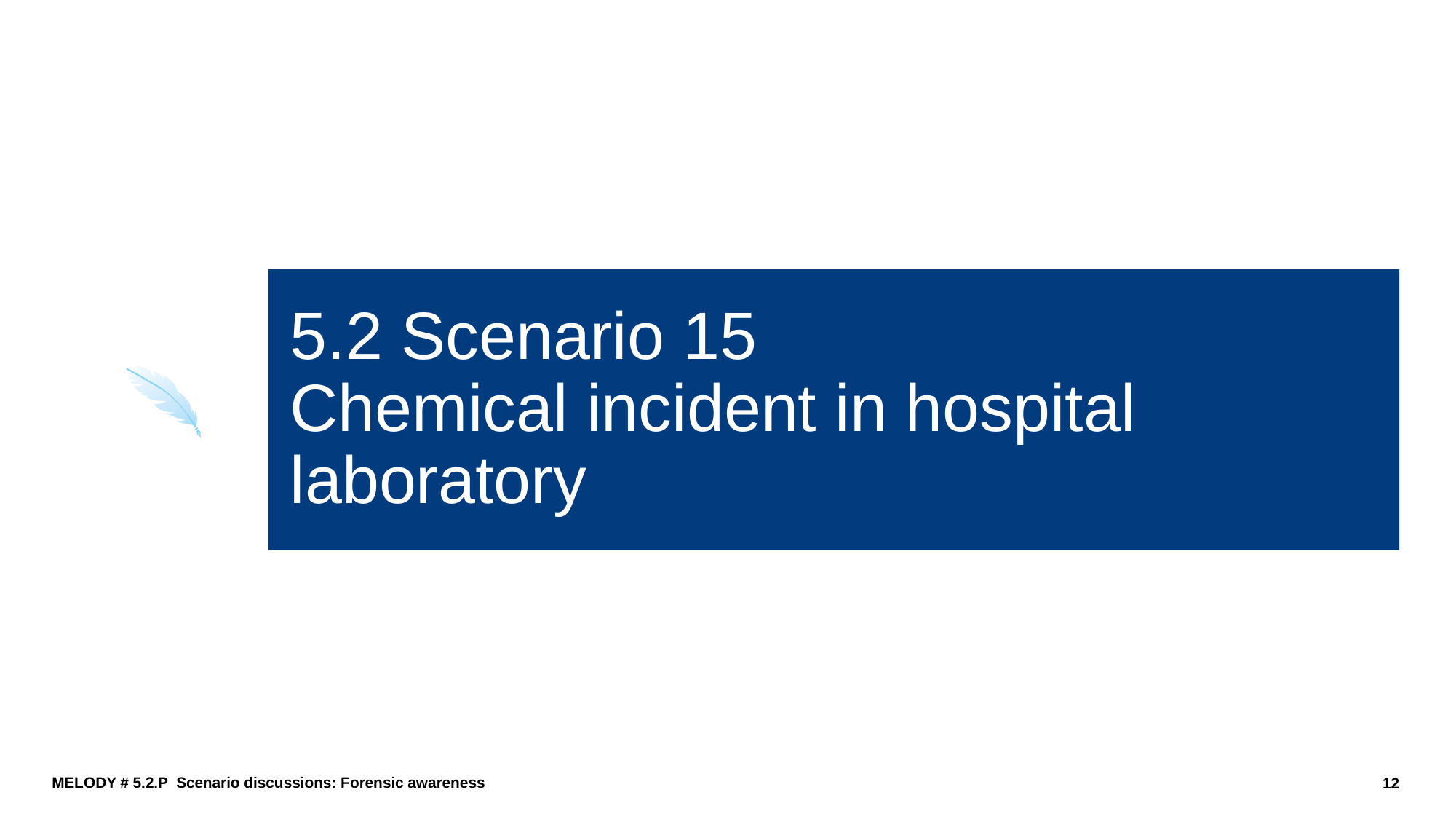

# 5.2 Scenario 15 Chemical incident in hospital laboratory
MELODY # 5.2.P  Scenario discussions: Forensic awareness
12